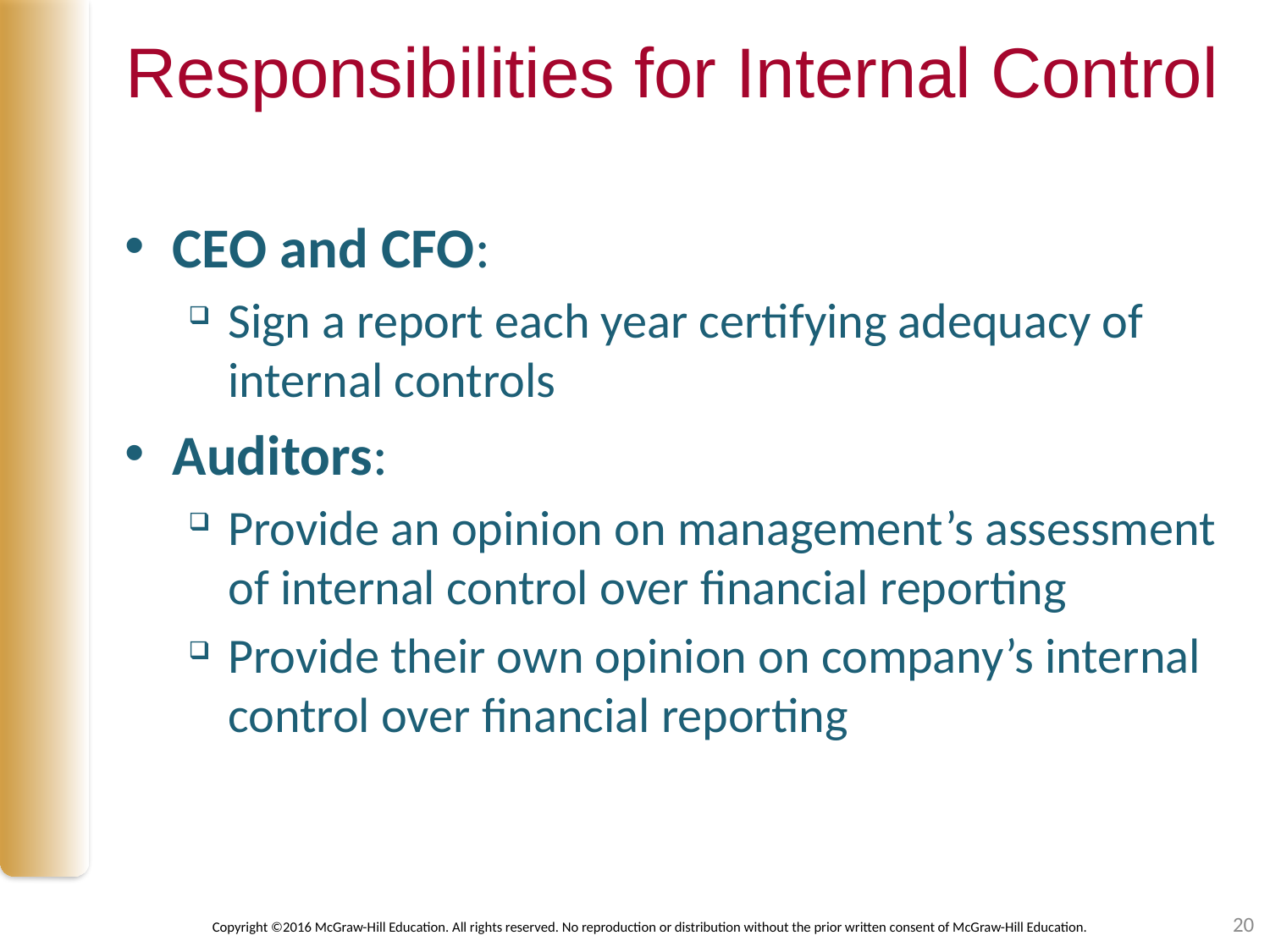

# Responsibilities for Internal Control
CEO and CFO:
Sign a report each year certifying adequacy of internal controls
Auditors:
Provide an opinion on management’s assessment of internal control over financial reporting
Provide their own opinion on company’s internal control over financial reporting
20
Copyright ©2016 McGraw-Hill Education. All rights reserved. No reproduction or distribution without the prior written consent of McGraw-Hill Education.